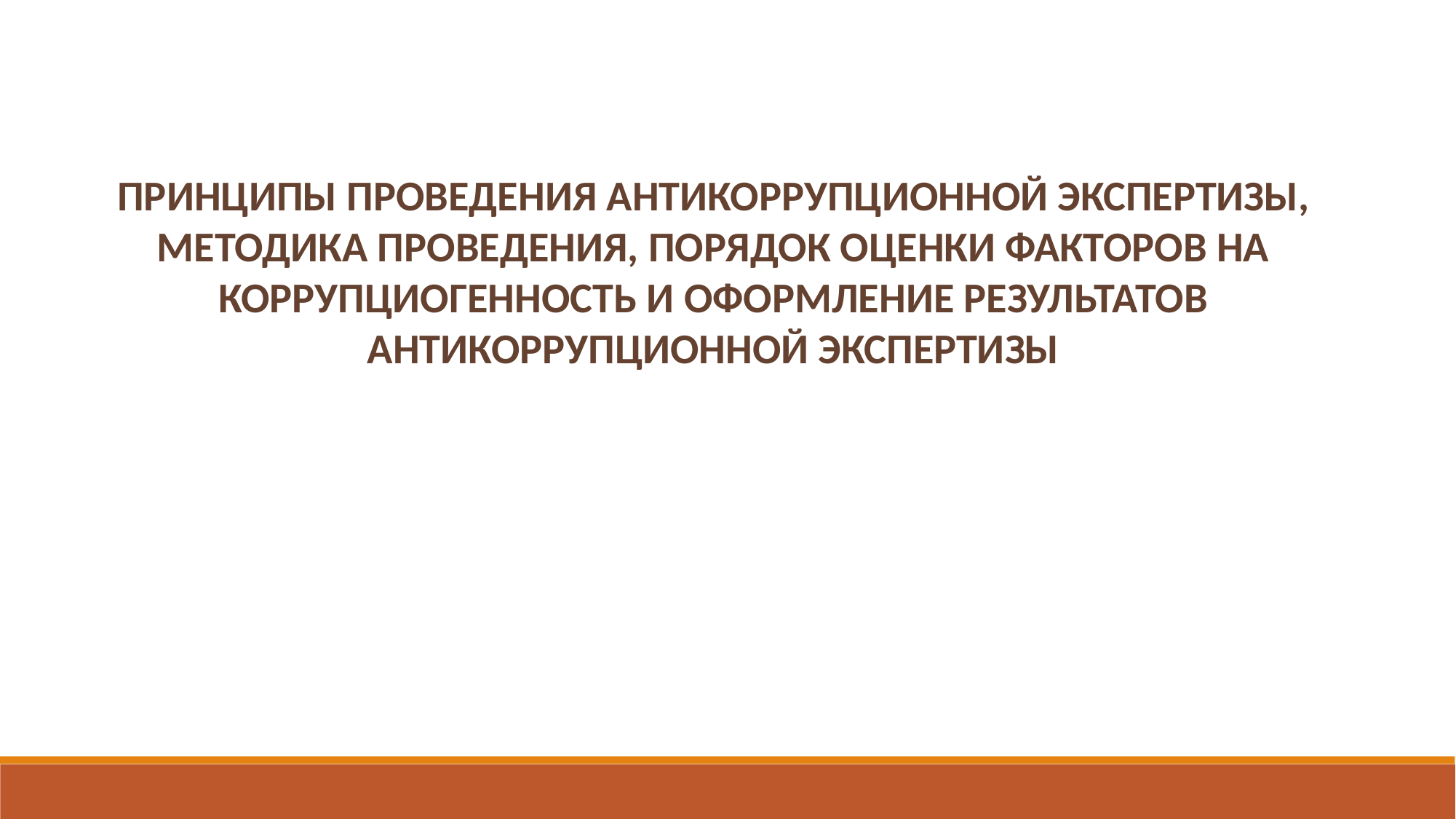

ПРИНЦИПЫ ПРОВЕДЕНИЯ АНТИКОРРУПЦИОННОЙ ЭКСПЕРТИЗЫ, МЕТОДИКА ПРОВЕДЕНИЯ, ПОРЯДОК ОЦЕНКИ ФАКТОРОВ НА КОРРУПЦИОГЕННОСТЬ И ОФОРМЛЕНИЕ РЕЗУЛЬТАТОВ АНТИКОРРУПЦИОННОЙ ЭКСПЕРТИЗЫ